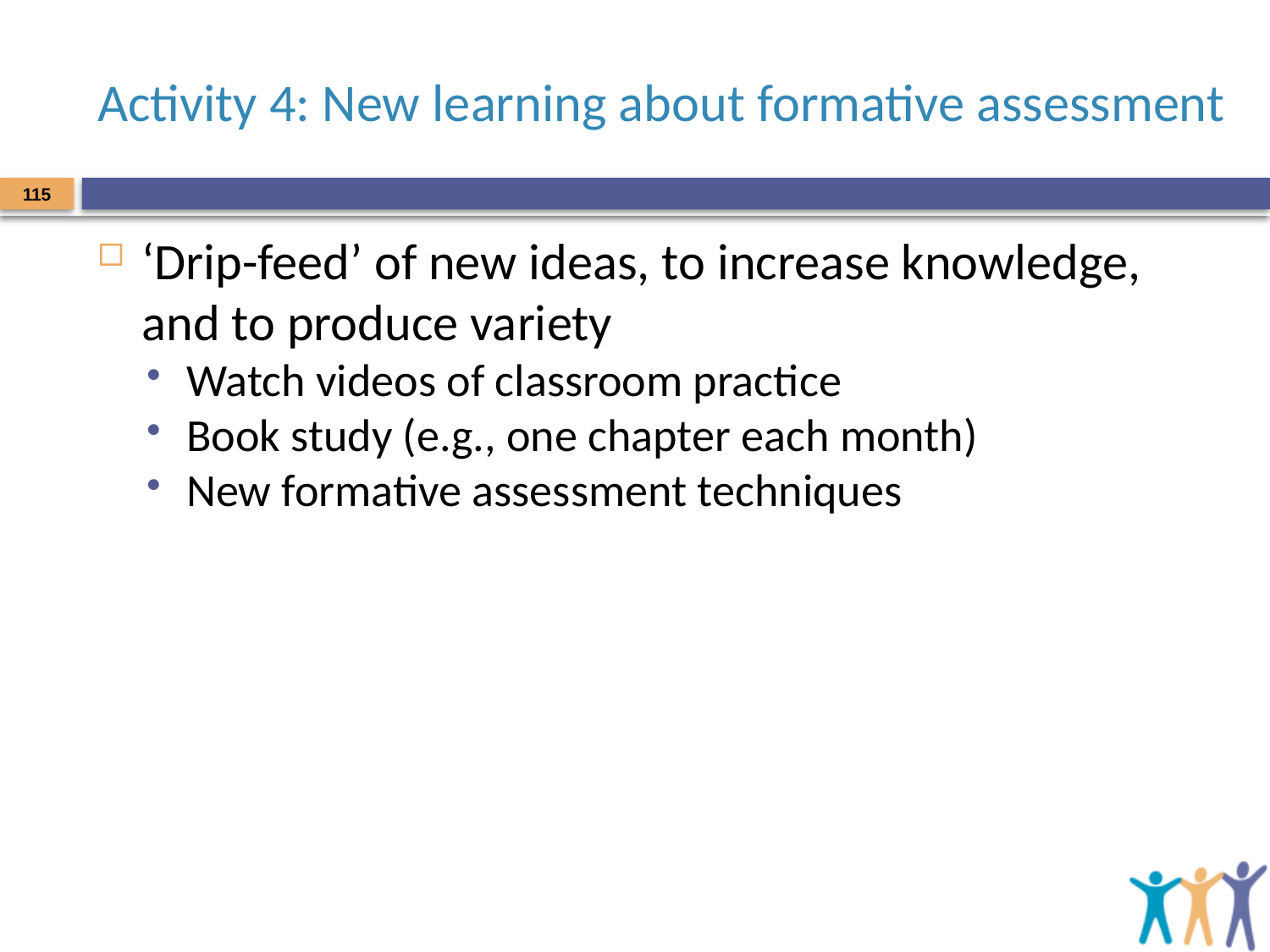

# Activity 4: New learning about formative assessment
115
‘Drip-feed’ of new ideas, to increase knowledge, and to produce variety
Watch videos of classroom practice
Book study (e.g., one chapter each month)
New formative assessment techniques